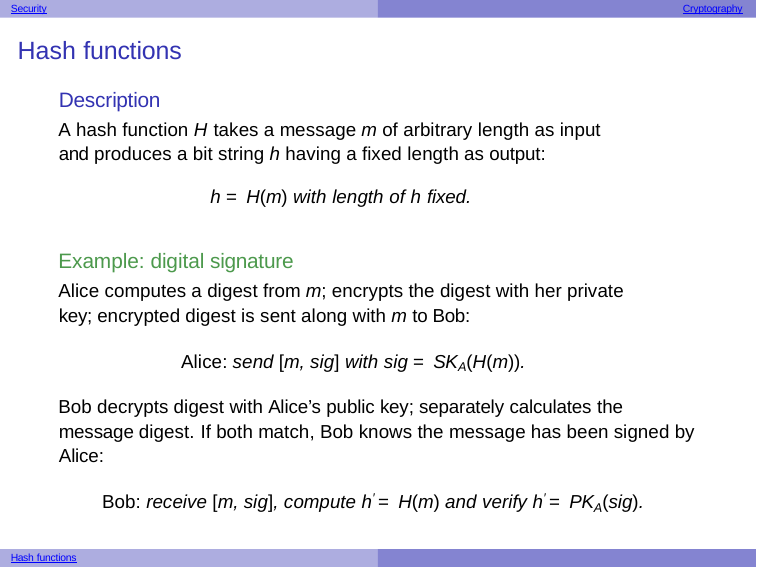

Security
Cryptography
Hash functions
Description
A hash function H takes a message m of arbitrary length as input and produces a bit string h having a fixed length as output:
h = H(m) with length of h fixed.

Example: digital signature
Alice computes a digest from m; encrypts the digest with her private key; encrypted digest is sent along with m to Bob:
Alice: send [m, sig] with sig = SKA(H(m)).
Bob decrypts digest with Alice’s public key; separately calculates the message digest. If both match, Bob knows the message has been signed by Alice:
Bob: receive [m, sig], compute h′ = H(m) and verify h′ = PKA(sig).
Hash functions